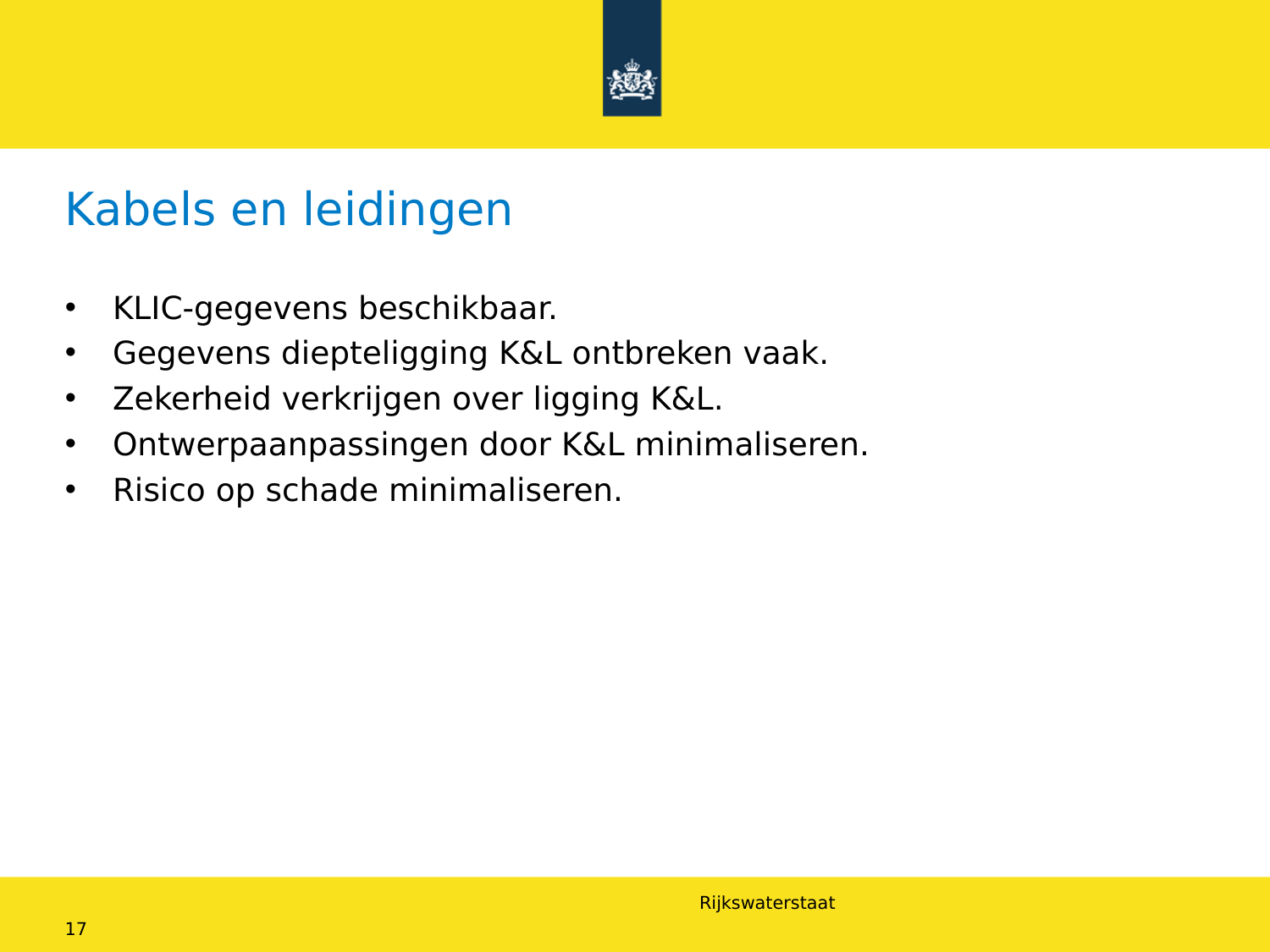

# Kabels en leidingen
KLIC-gegevens beschikbaar.
Gegevens diepteligging K&L ontbreken vaak.
Zekerheid verkrijgen over ligging K&L.
Ontwerpaanpassingen door K&L minimaliseren.
Risico op schade minimaliseren.